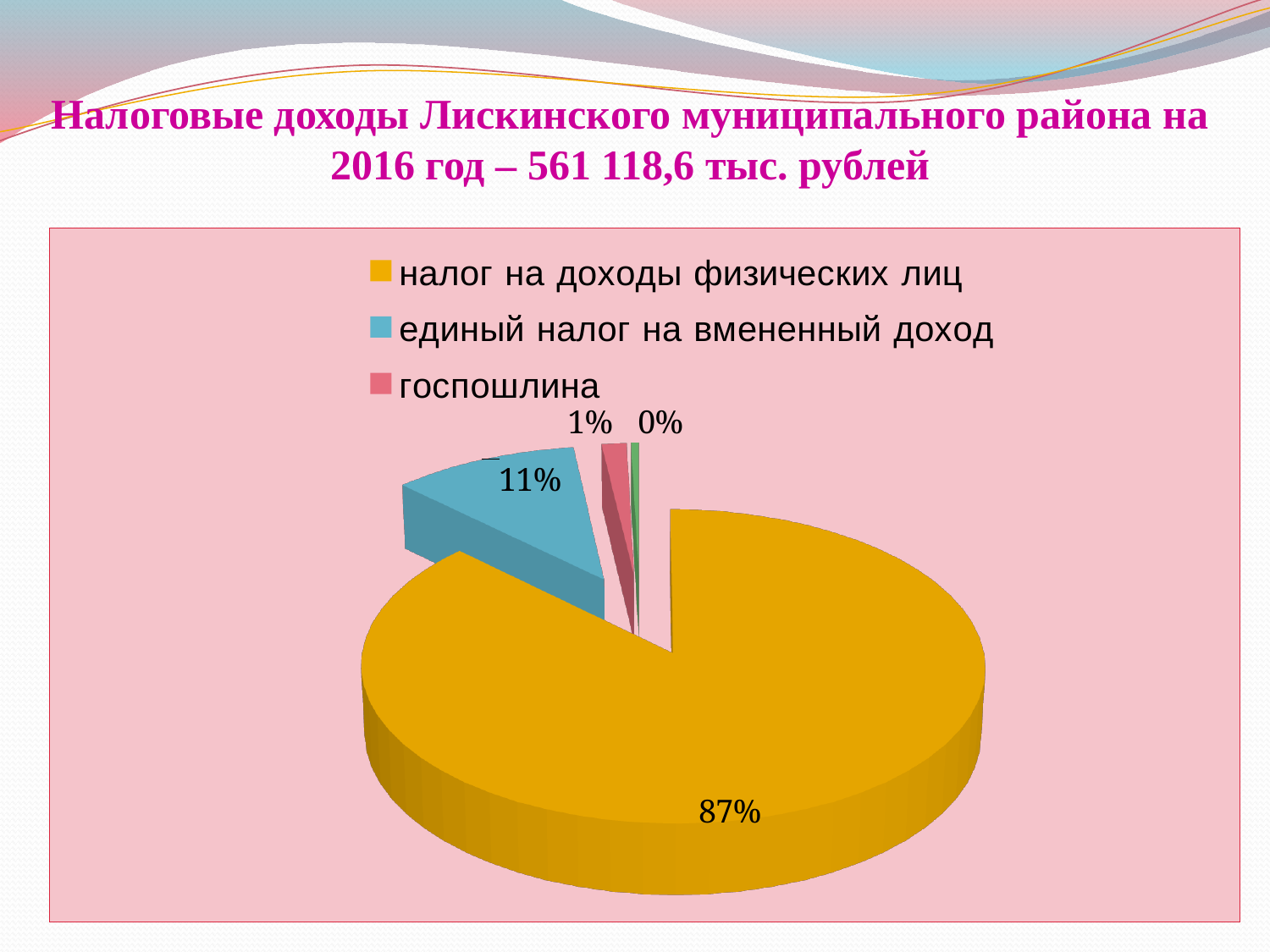

# Налоговые доходы Лискинского муниципального района на 2016 год – 561 118,6 тыс. рублей

[unsupported chart]